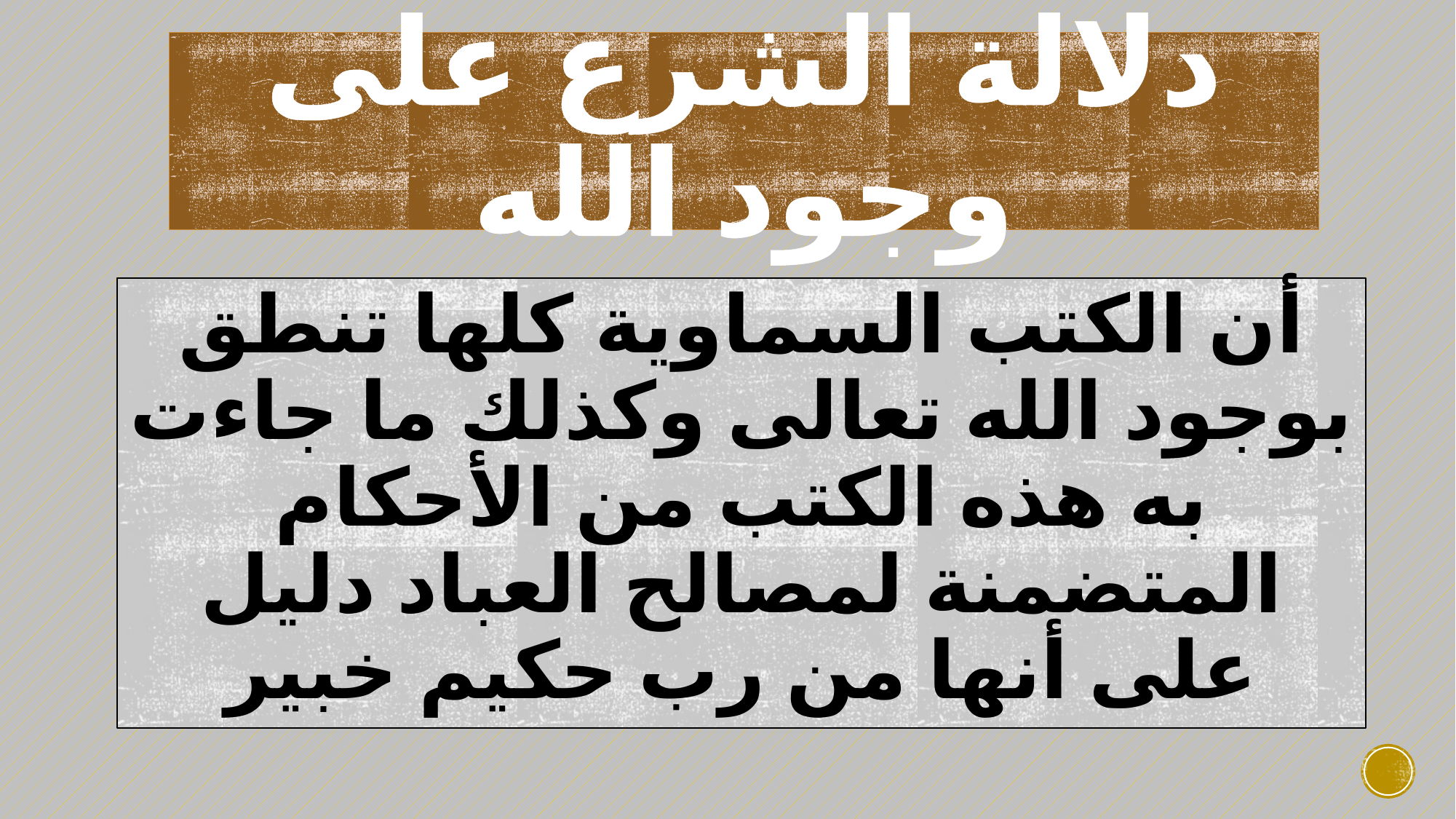

# دلالة الشرع على وجود الله
أن الكتب السماوية كلها تنطق بوجود الله تعالى وكذلك ما جاءت به هذه الكتب من الأحكام المتضمنة لمصالح العباد دليل على أنها من رب حكيم خبير